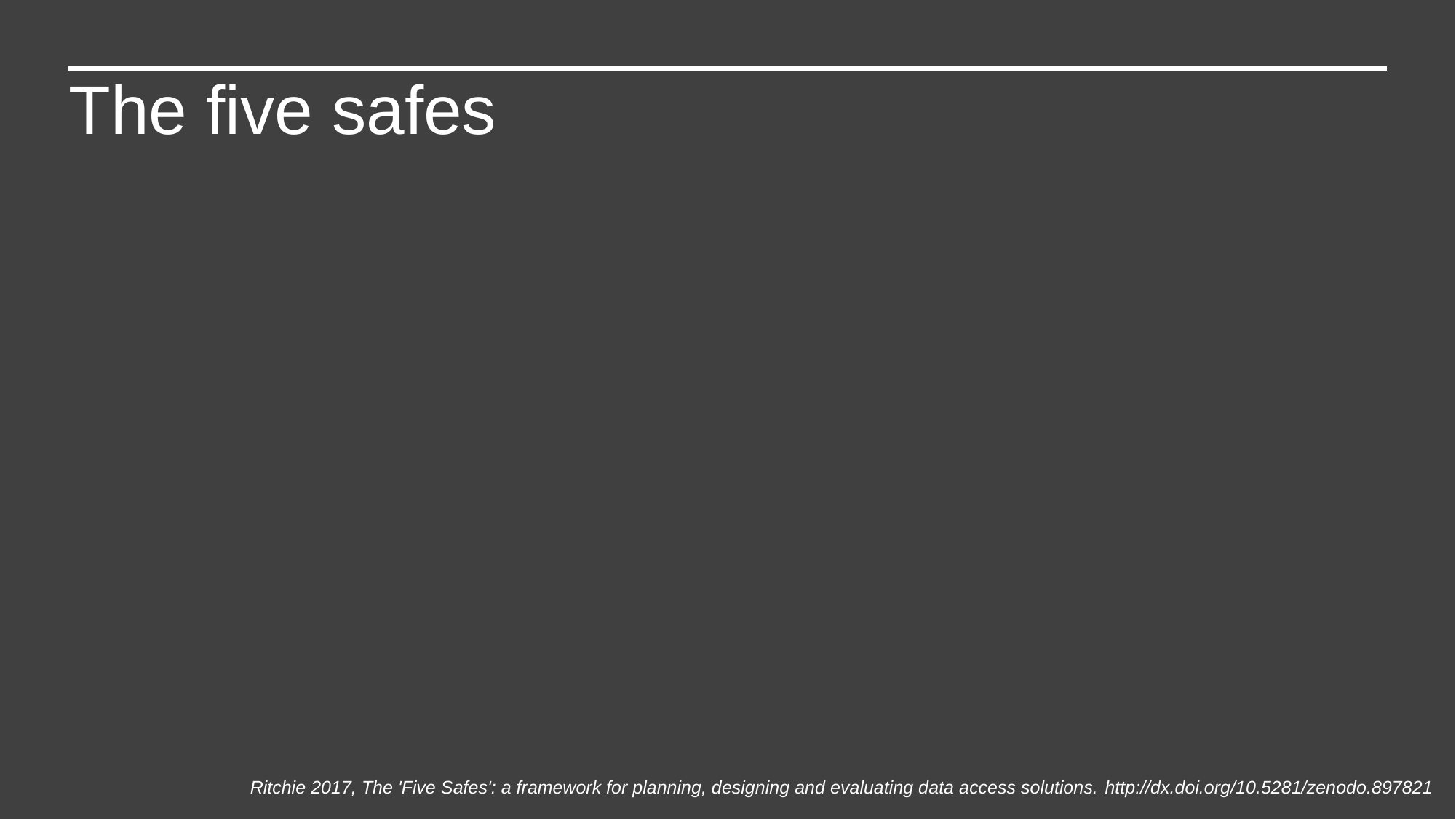

The five safes
Ritchie 2017, The 'Five Safes': a framework for planning, designing and evaluating data access solutions. http://dx.doi.org/10.5281/zenodo.897821